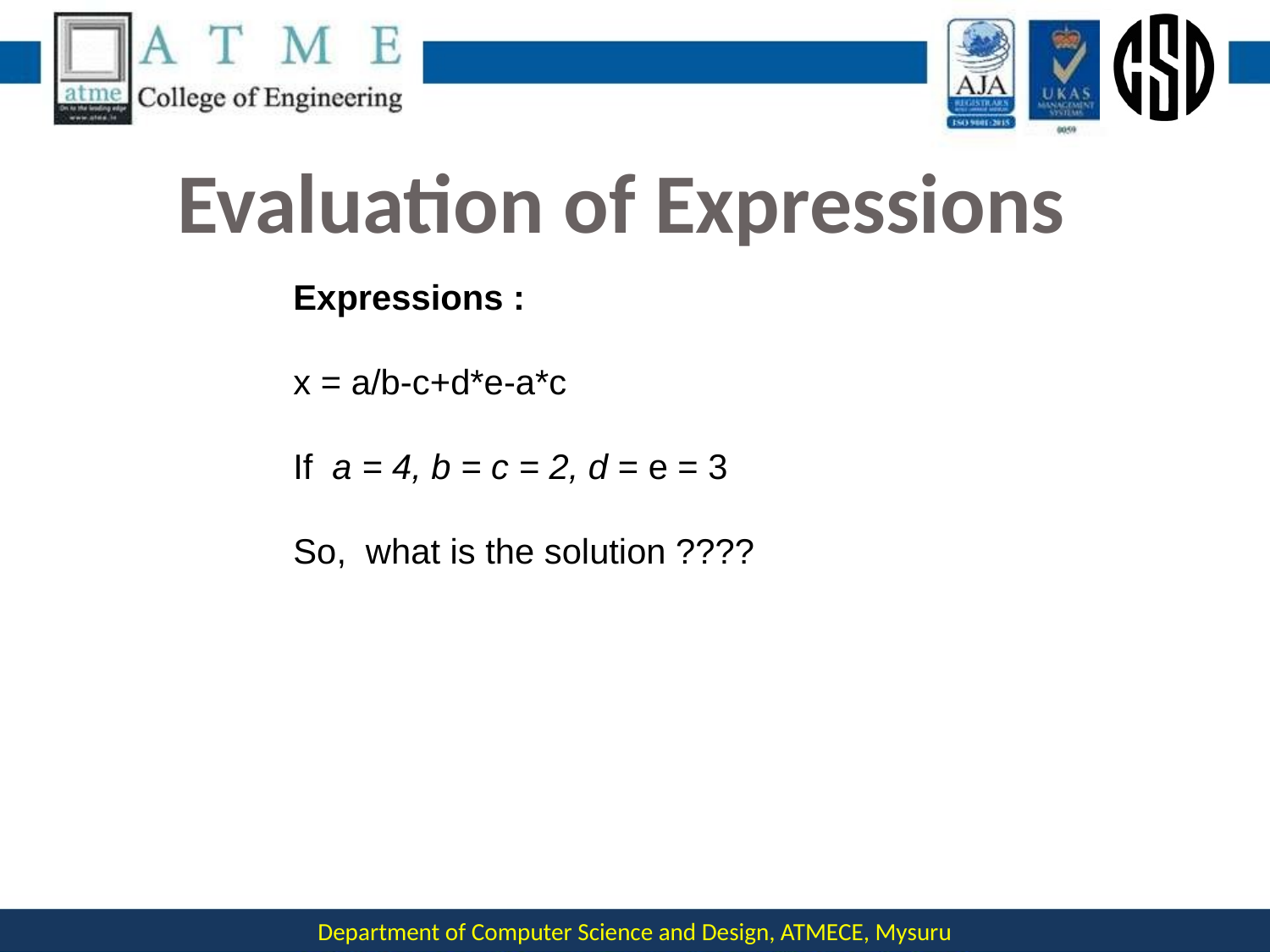

# Evaluation of Expressions
Expressions :

x = a/b-c+d*e-a*c

If  a = 4, b = c = 2, d = e = 3

So,  what is the solution ????